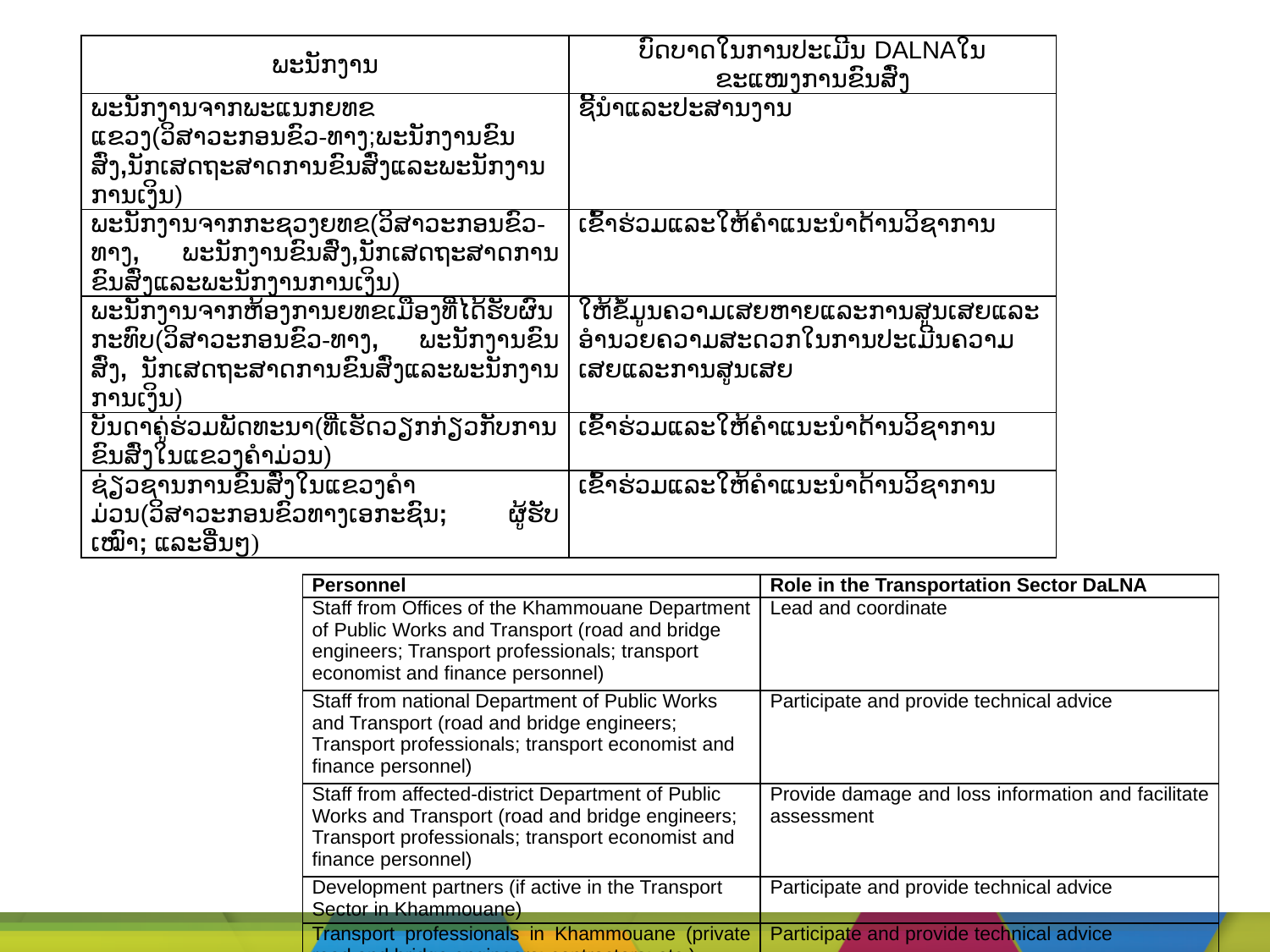

| ພະນັກງານ | ບົດບາດໃນການປະເມີນ DALNAໃນຂະແໜງການຂົນ​ສົ່ງ |
| --- | --- |
| ພະນັກງານຈາກພະແນກຍທຂແຂວງ(ວິສາວະກອນຂົວ-ທາງ;ພະນັກງານ​ຂົນ​ສົ່ງ,ນັກເສດຖະສາດການຂົນສົ່ງແລະພະນັກງານການເງິນ) | ຊີ້ນໍາແລະປະສານງານ |
| ພະນັກງານຈາກກະຊວງຍທຂ(ວິສາວະກອນຂົວ-ທາງ, ພະນັກງານ​ຂົນ​ສົ່ງ,ນັກເສດຖະສາດການຂົນສົ່ງແລະພະນັກງານການເງິນ) | ເຂົ້າຮ່ວມແລະໃຫ້ຄໍາແນະນໍາດ້ານວິຊາການ |
| ພະນັກງານຈາກຫ້ອງການຍທຂເມືອງທີ່​ໄດ້​ຮັບ​ຜົນ​ກະທົບ(ວິສາວະກອນຂົວ-ທາງ, ພະນັກງານ​ຂົນ​ສົ່ງ, ນັກເສດຖະສາດການຂົນສົ່ງແລະພະນັກງານການເງິນ) | ໃຫ້ຂໍ້ມູນຄວາມເສຍຫາຍແລະການສູນເສຍແລະອໍານວຍຄວາມສະດວກ​ໃນການປະເມີນຄວາມ​ເສຍ​ແລະ​ການ​ສູນ​ເສຍ |
| ບັນດາຄູ່ຮ່ວມພັດທະນາ(ທີ່ເຮັດວຽກກ່ຽວກັບການຂົນສົ່ງໃນແຂວງຄໍາມ່ວນ) | ເຂົ້າຮ່ວມແລະໃຫ້ຄໍາແນະນໍາດ້ານວິຊາການ |
| ຊ່ຽວຊານການຂົນສົ່ງໃນແຂວງຄໍາມ່ວນ(ວິສາວະກອນຂົວທາງເອກະຊົນ; ຜູ້ຮັບເໝົາ; ແລະອື່ນໆ) | ເຂົ້າຮ່ວມແລະໃຫ້ຄໍາແນະນໍາດ້ານວິຊາການ |
| Personnel | Role in the Transportation Sector DaLNA |
| --- | --- |
| Staff from Offices of the Khammouane Department of Public Works and Transport (road and bridge engineers; Transport professionals; transport economist and finance personnel) | Lead and coordinate |
| Staff from national Department of Public Works and Transport (road and bridge engineers; Transport professionals; transport economist and finance personnel) | Participate and provide technical advice |
| Staff from affected-district Department of Public Works and Transport (road and bridge engineers; Transport professionals; transport economist and finance personnel) | Provide damage and loss information and facilitate assessment |
| Development partners (if active in the Transport Sector in Khammouane) | Participate and provide technical advice |
| Transport professionals in Khammouane (private road and bridge engineers; contractors; etc.) | Participate and provide technical advice |